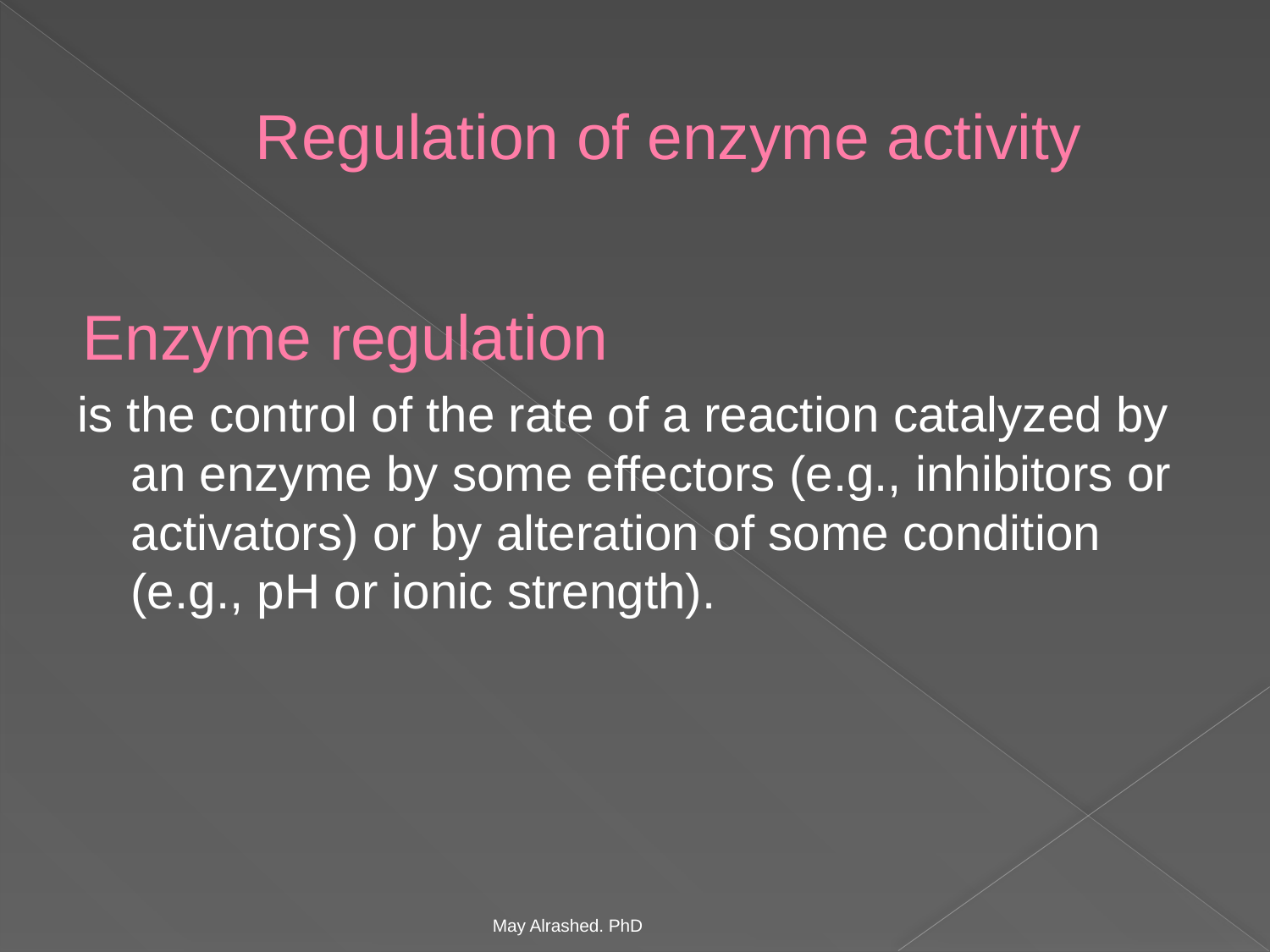

# Regulation of enzyme activity
Enzyme regulation
is the control of the rate of a reaction catalyzed by an enzyme by some effectors (e.g., inhibitors or activators) or by alteration of some condition (e.g., pH or ionic strength).

May Alrashed. PhD